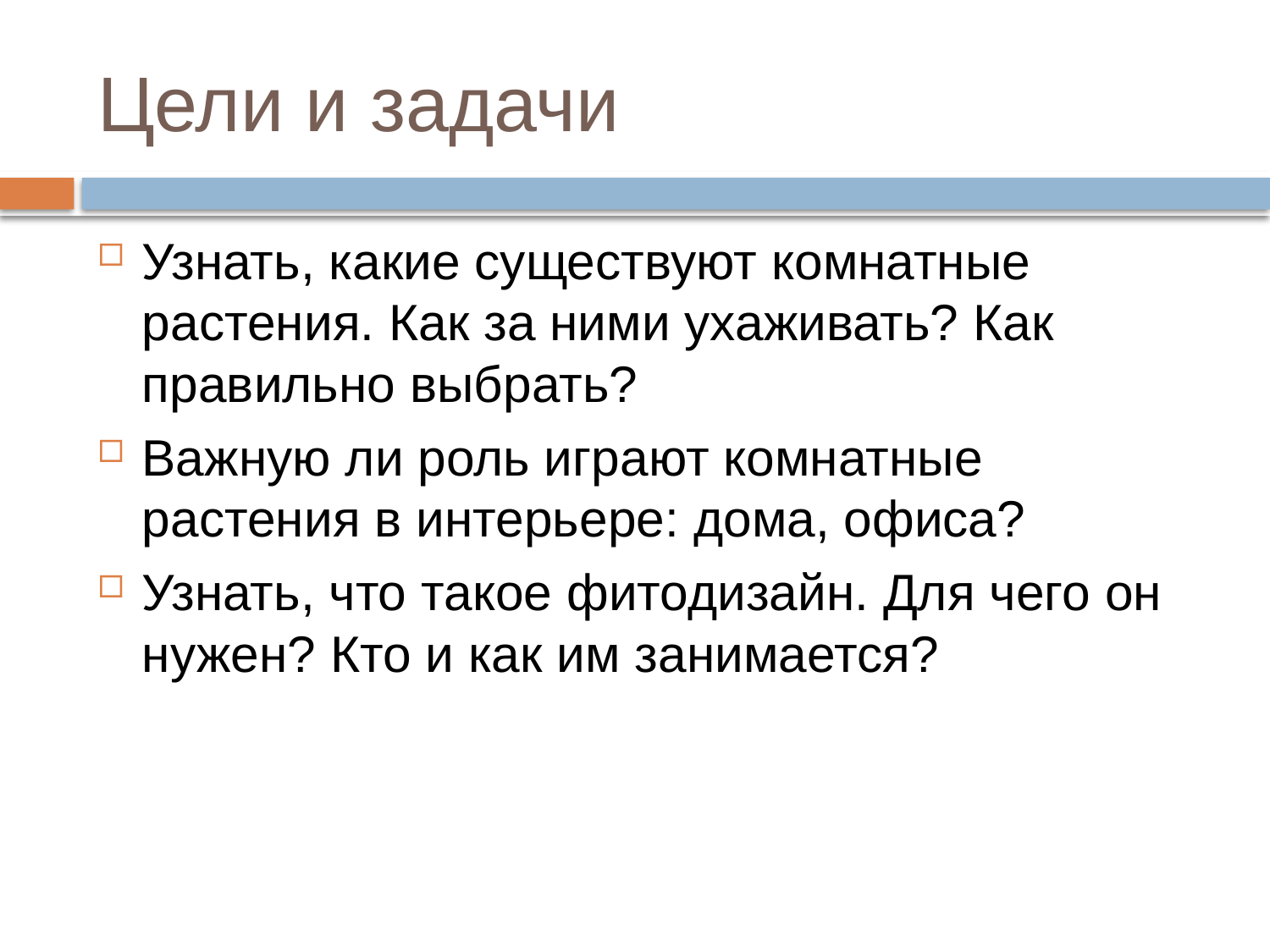

# Цели и задачи
Узнать, какие существуют комнатные растения. Как за ними ухаживать? Как правильно выбрать?
Важную ли роль играют комнатные растения в интерьере: дома, офиса?
Узнать, что такое фитодизайн. Для чего он нужен? Кто и как им занимается?